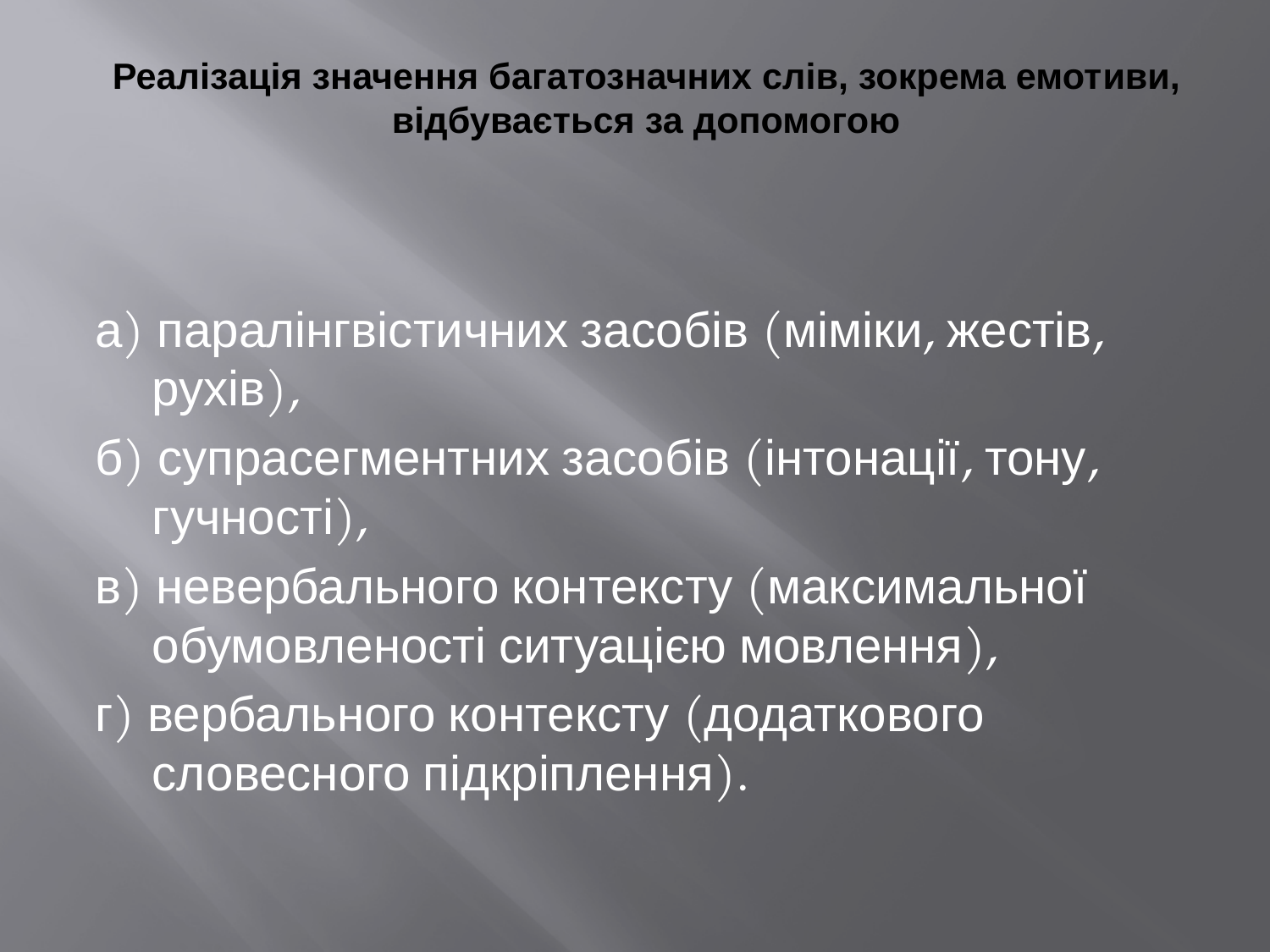

# Реалізація значення багатозначних слів, зокрема емотиви, відбувається за допомогою

а) паралінгвістичних засобів (міміки, жестів, рухів),
б) супрасегментних засобів (інтонації, тону, гучності),
в) невербального контексту (максимальної обумовленості ситуацією мовлення),
г) вербального контексту (додаткового словесного підкріплення).